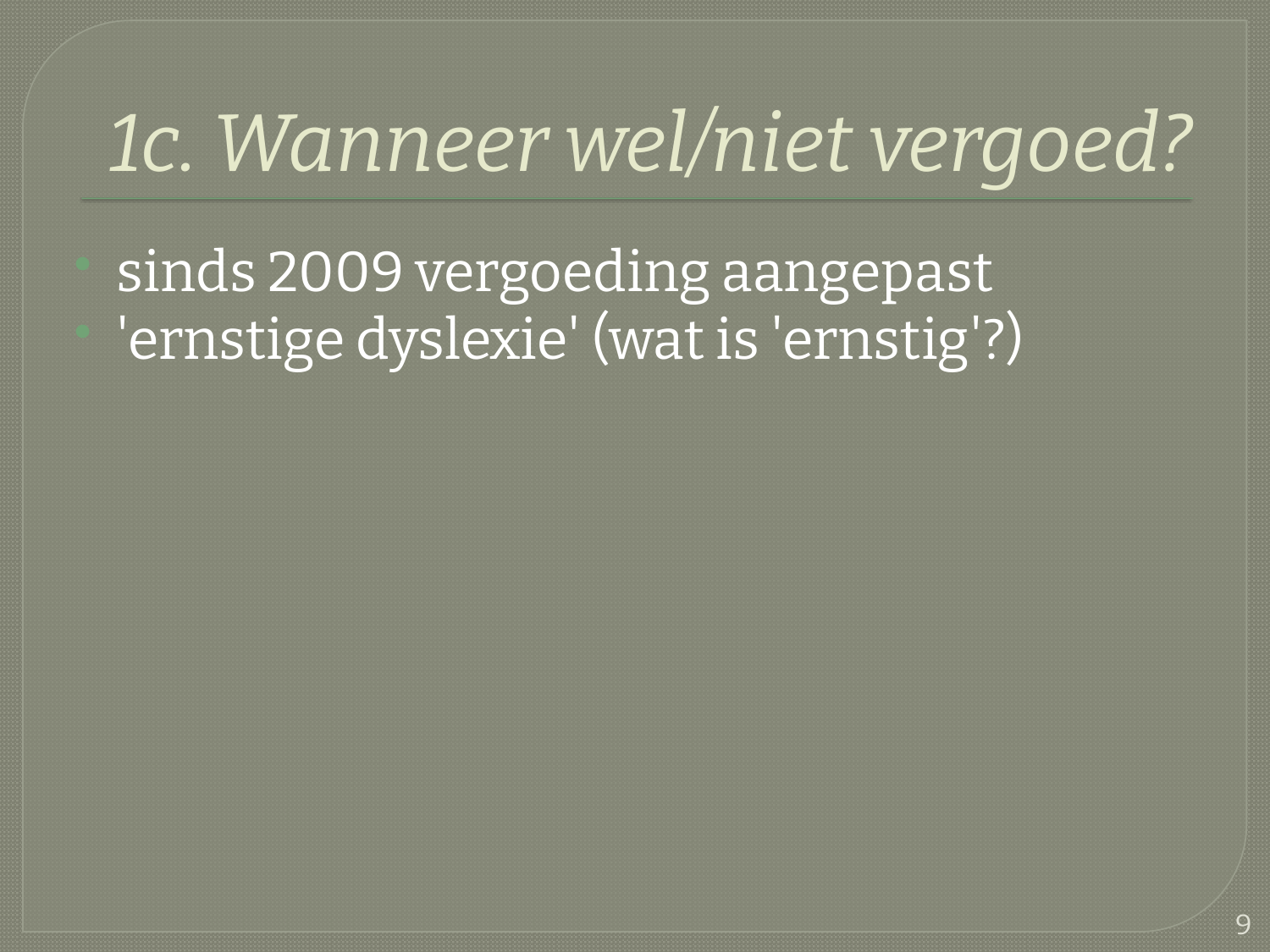

# 1c. Wanneer wel/niet vergoed?
sinds 2009 vergoeding aangepast
'ernstige dyslexie' (wat is 'ernstig'?)

9